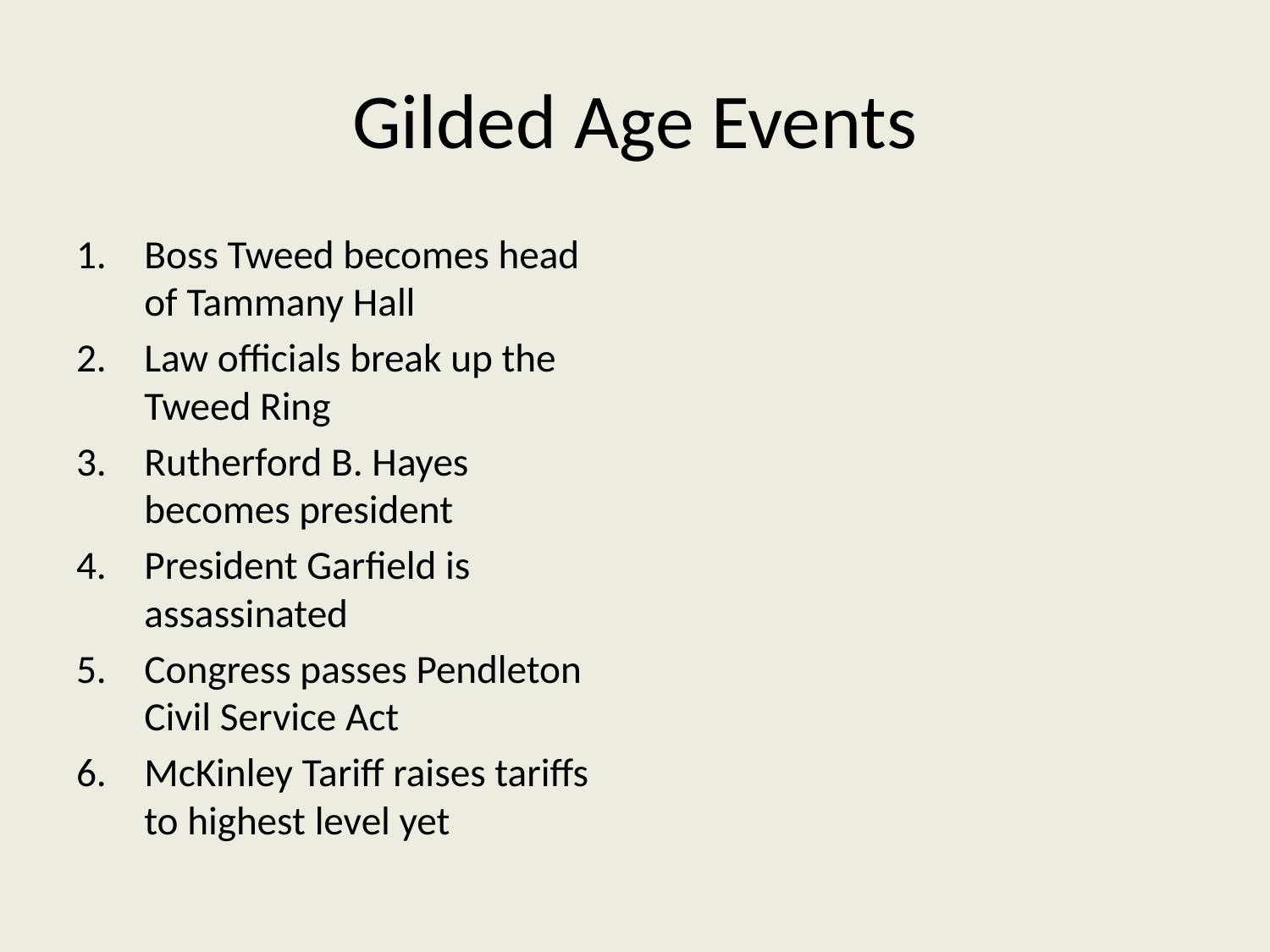

# Gilded Age Events
Boss Tweed becomes head of Tammany Hall
Law officials break up the Tweed Ring
Rutherford B. Hayes becomes president
President Garfield is assassinated
Congress passes Pendleton Civil Service Act
McKinley Tariff raises tariffs to highest level yet